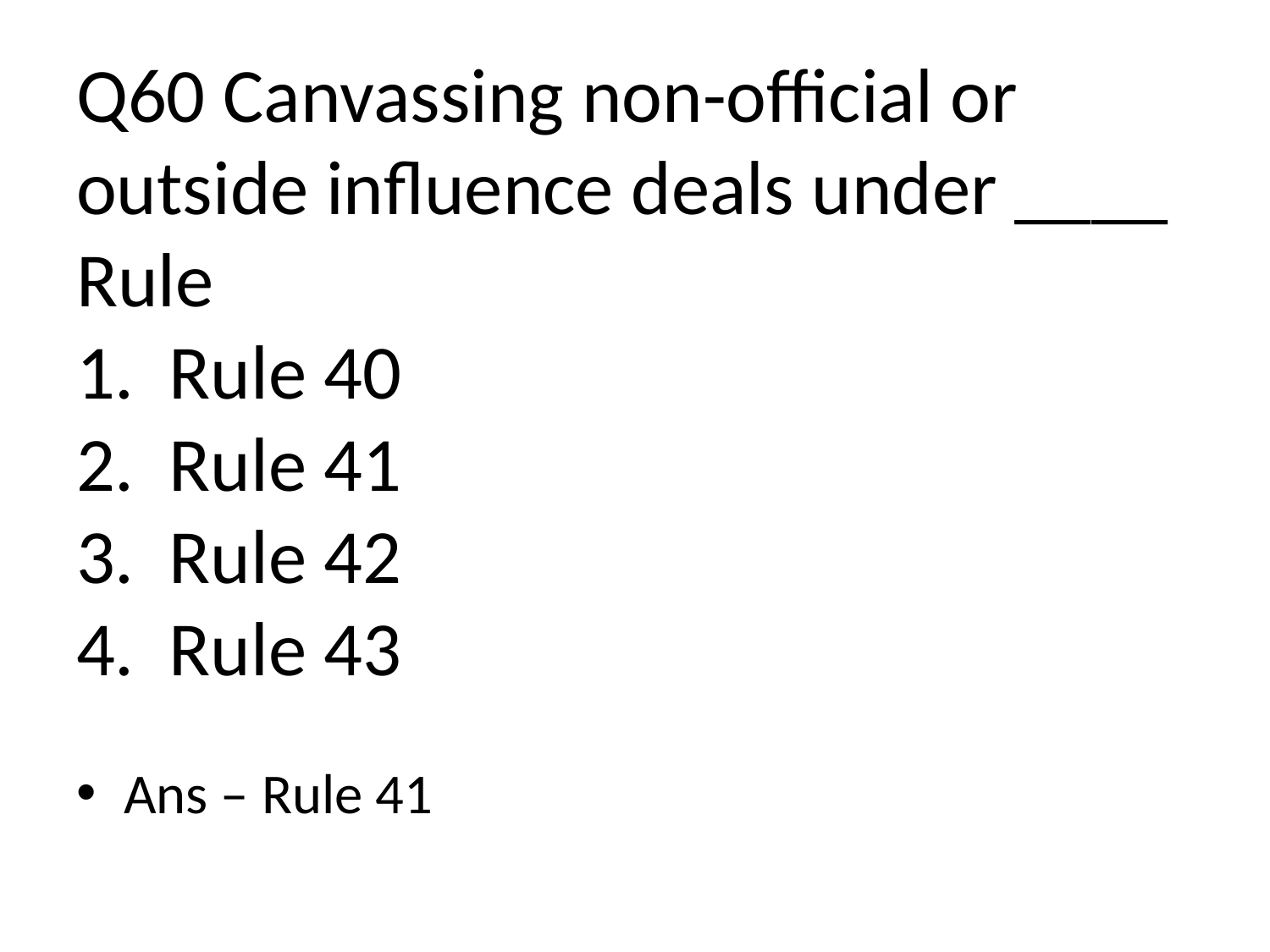

# Q60 Canvassing non-official or outside influence deals under ____ Rule 1.  Rule 40 2.  Rule 41 3.  Rule 42 4.  Rule 43
Ans – Rule 41